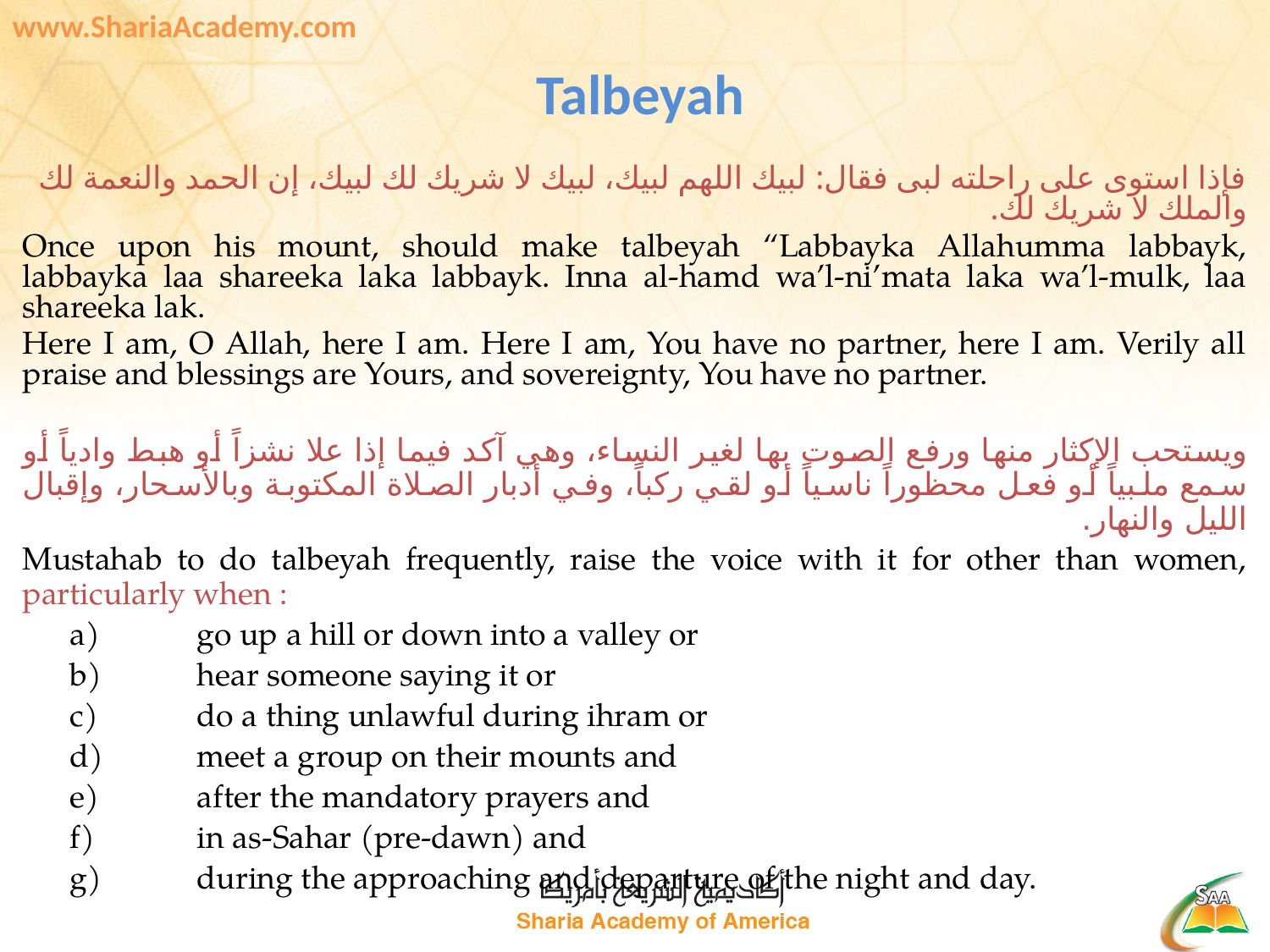

# Talbeyah
فإذا استوى على راحلته لبى فقال: لبيك اللهم لبيك، لبيك لا شريك لك لبيك، إن الحمد والنعمة لك والملك لا شريك لك.
Once upon his mount, should make talbeyah “Labbayka Allahumma labbayk, labbayka laa shareeka laka labbayk. Inna al-hamd wa’l-ni’mata laka wa’l-mulk, laa shareeka lak.
Here I am, O Allah, here I am. Here I am, You have no partner, here I am. Verily all praise and blessings are Yours, and sovereignty, You have no partner.

ويستحب الإكثار منها ورفع الصوت بها لغير النساء، وهي آكد فيما إذا علا نشزاً أو هبط وادياً أو سمع ملبياً أو فعل محظوراً ناسياً أو لقي ركباً، وفي أدبار الصلاة المكتوبة وبالأسحار، وإقبال الليل والنهار.
Mustahab to do talbeyah frequently, raise the voice with it for other than women, particularly when :
	a)	go up a hill or down into a valley or
	b)	hear someone saying it or
	c)	do a thing unlawful during ihram or
	d)	meet a group on their mounts and
	e)	after the mandatory prayers and
	f)	in as-Sahar (pre-dawn) and
	g)	during the approaching and departure of the night and day.